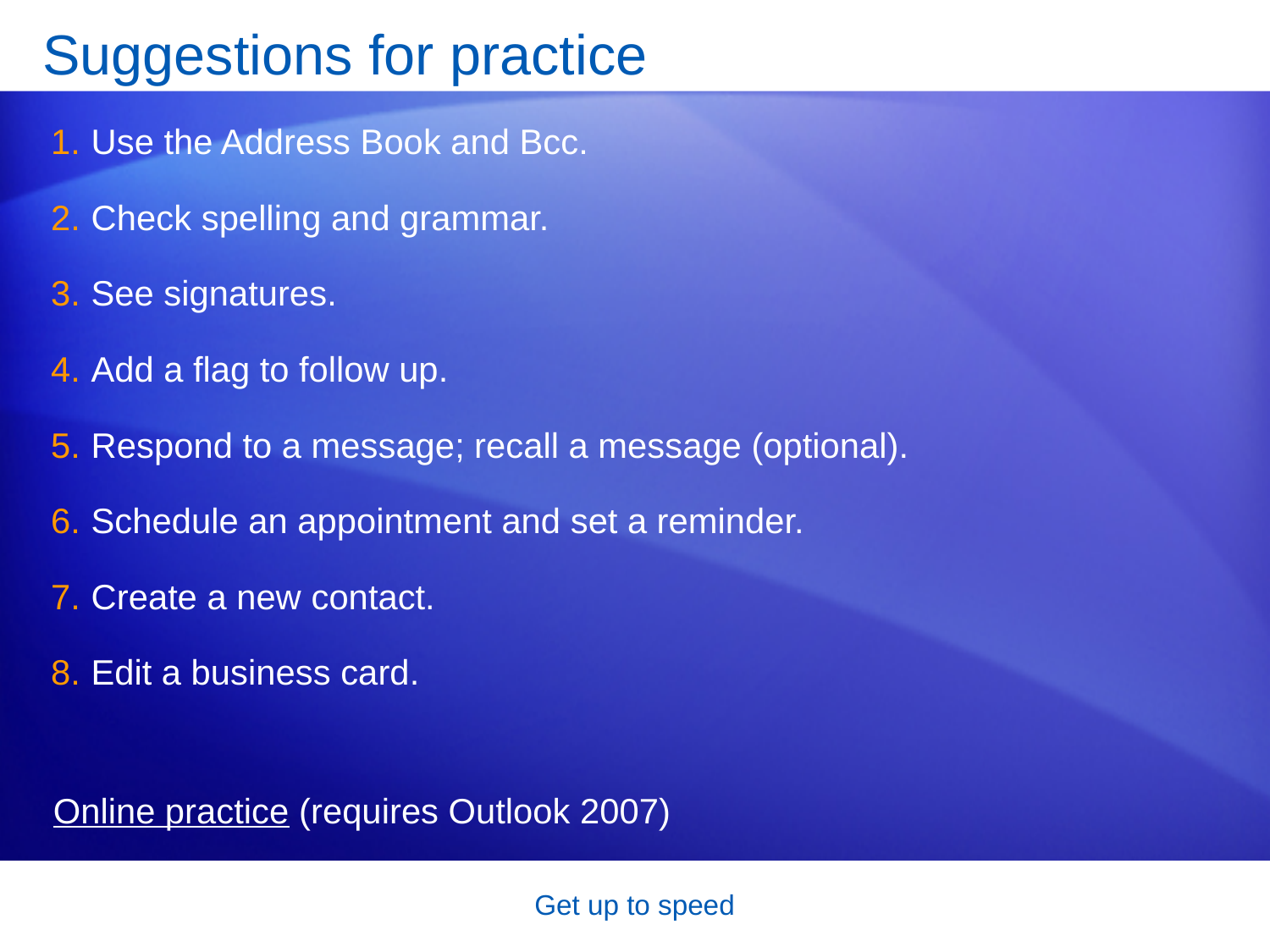

# Suggestions for practice
Use the Address Book and Bcc.
Check spelling and grammar.
See signatures.
Add a flag to follow up.
Respond to a message; recall a message (optional).
Schedule an appointment and set a reminder.
Create a new contact.
Edit a business card.
Online practice (requires Outlook 2007)
Get up to speed